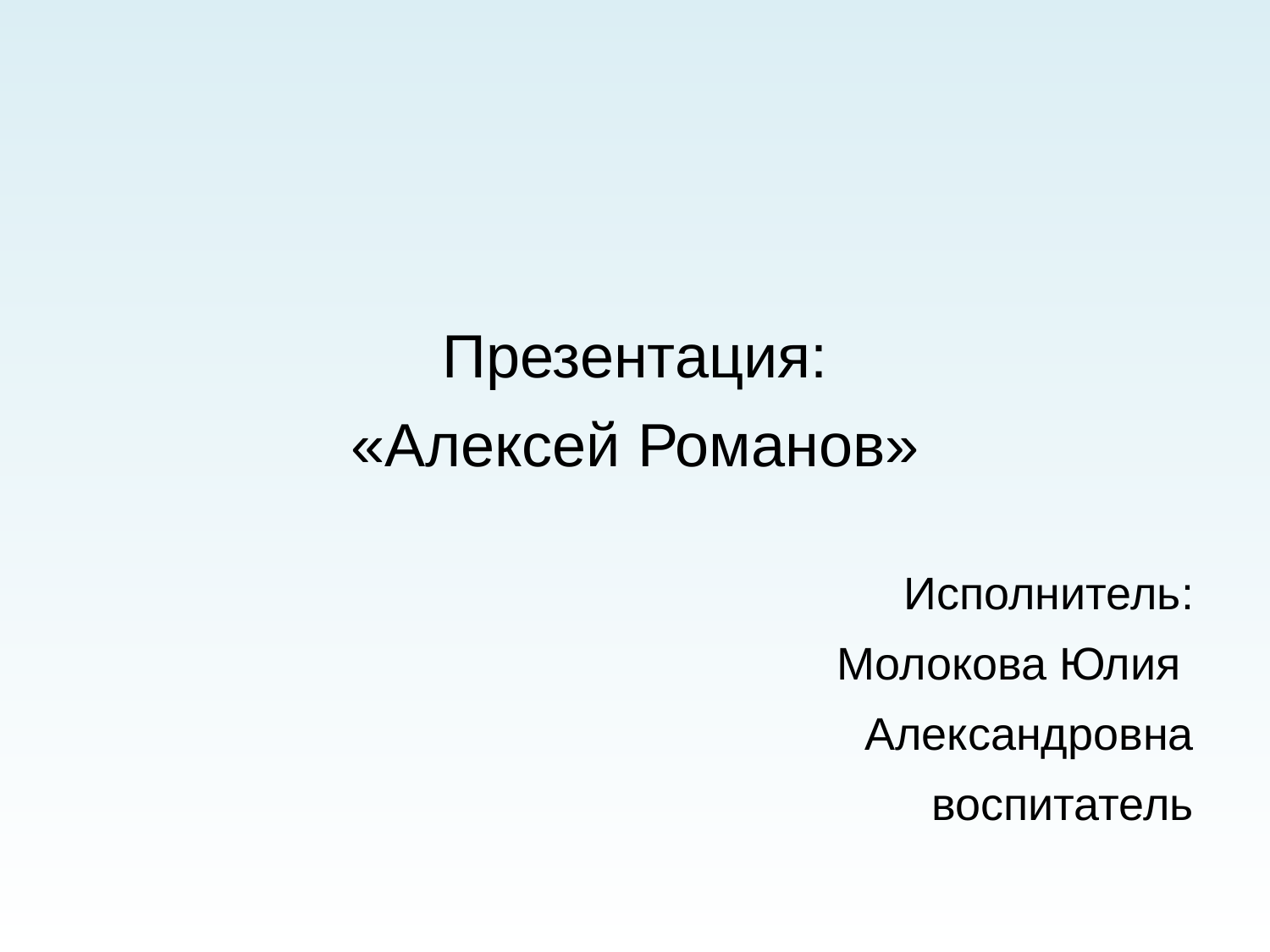

#

Презентация:
«Алексей Романов»

Исполнитель:
Молокова Юлия
Александровна
воспитатель